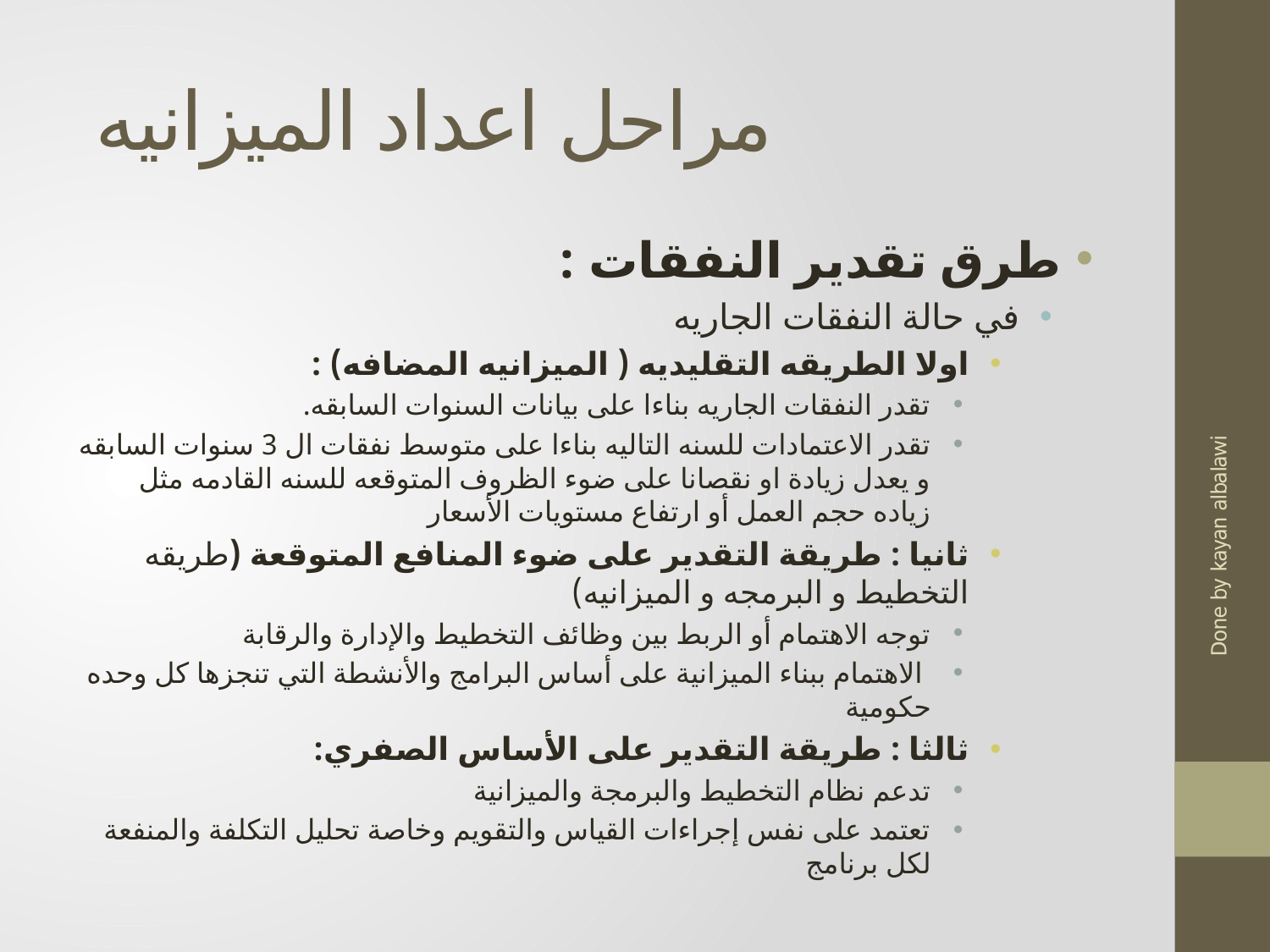

# مراحل اعداد الميزانيه
طرق تقدير النفقات :
في حالة النفقات الجاريه
اولا الطريقه التقليديه ( الميزانيه المضافه) :
تقدر النفقات الجاريه بناءا على بيانات السنوات السابقه.
تقدر الاعتمادات للسنه التاليه بناءا على متوسط نفقات ال 3 سنوات السابقه و يعدل زيادة او نقصانا على ضوء الظروف المتوقعه للسنه القادمه مثل زياده حجم العمل أو ارتفاع مستويات الأسعار
ثانيا : طريقة التقدير على ضوء المنافع المتوقعة (طريقه التخطيط و البرمجه و الميزانيه)
توجه الاهتمام أو الربط بين وظائف التخطيط والإدارة والرقابة
 الاهتمام ببناء الميزانية على أساس البرامج والأنشطة التي تنجزها كل وحده حكومية
ثالثا : طريقة التقدير على الأساس الصفري:
تدعم نظام التخطيط والبرمجة والميزانية
تعتمد على نفس إجراءات القياس والتقويم وخاصة تحليل التكلفة والمنفعة لكل برنامج
Done by kayan albalawi